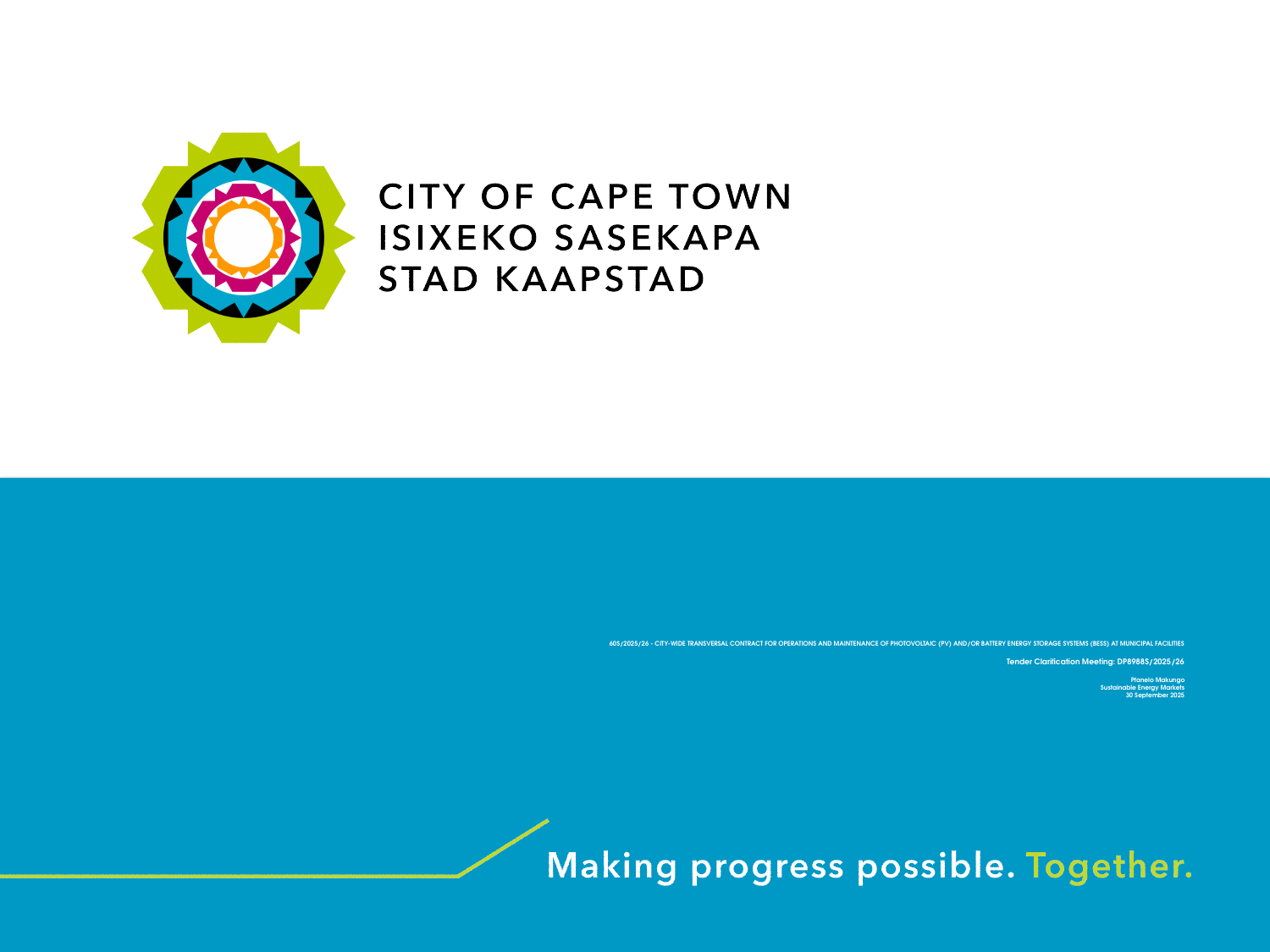

# 60S/2025/26 - CITY-WIDE TRANSVERSAL CONTRACT FOR OPERATIONS AND MAINTENANCE OF PHOTOVOLTAIC (PV) AND/OR BATTERY ENERGY STORAGE SYSTEMS (BESS) AT MUNICIPAL FACILITIES Tender Clarification Meeting: DP8988S/2025/26 Pfanelo Makungo Sustainable Energy Markets 30 September 2025